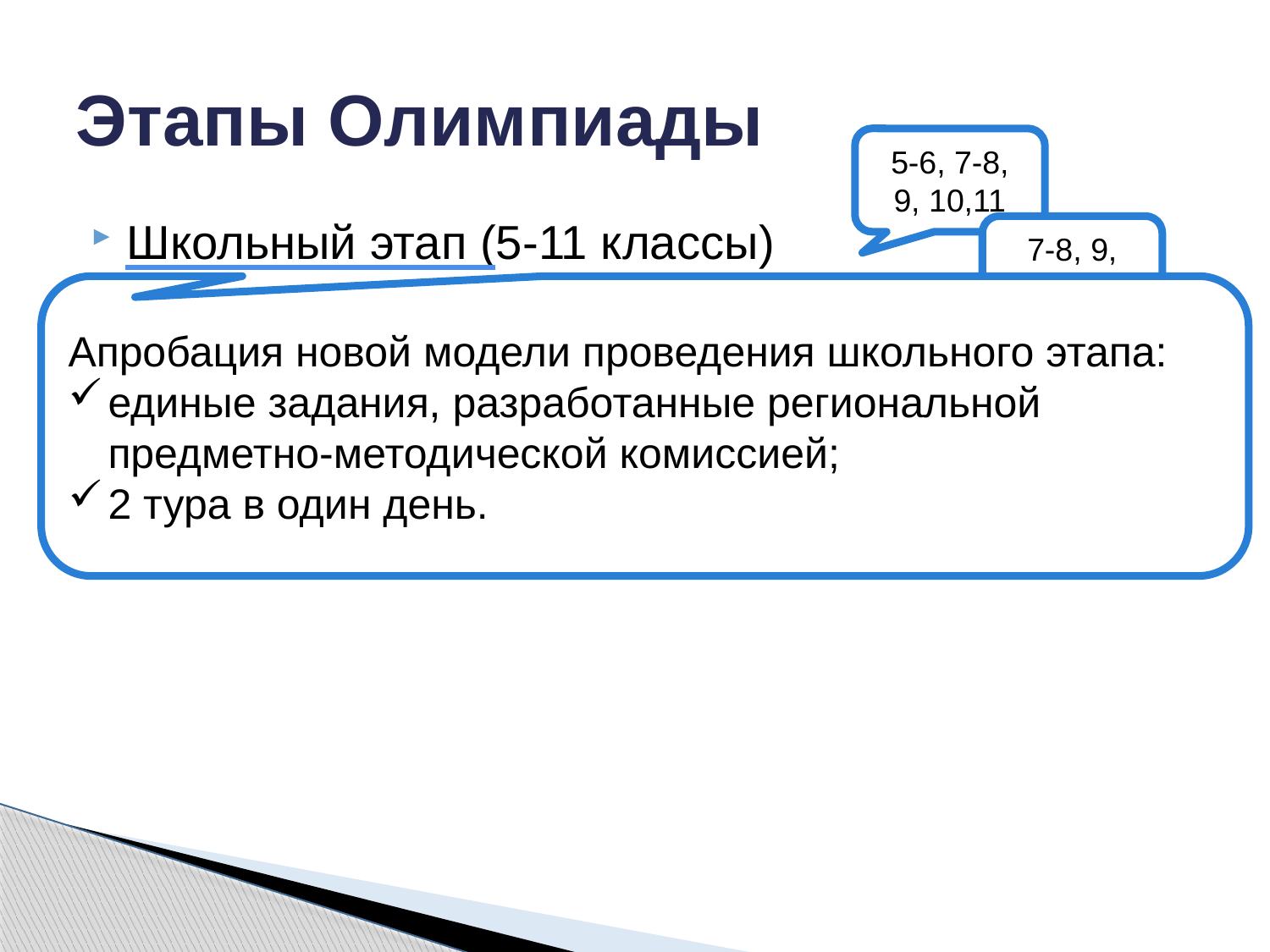

# Этапы Олимпиады
5-6, 7-8,
9, 10,11
Школьный этап (5-11 классы)
Муниципальный этап (7-11 классы)
Региональный этап
Заключительный этап
7-8, 9, 10,11
Апробация новой модели проведения школьного этапа:
единые задания, разработанные региональной предметно-методической комиссией;
2 тура в один день.
9, 10,11

(9-11 классы)